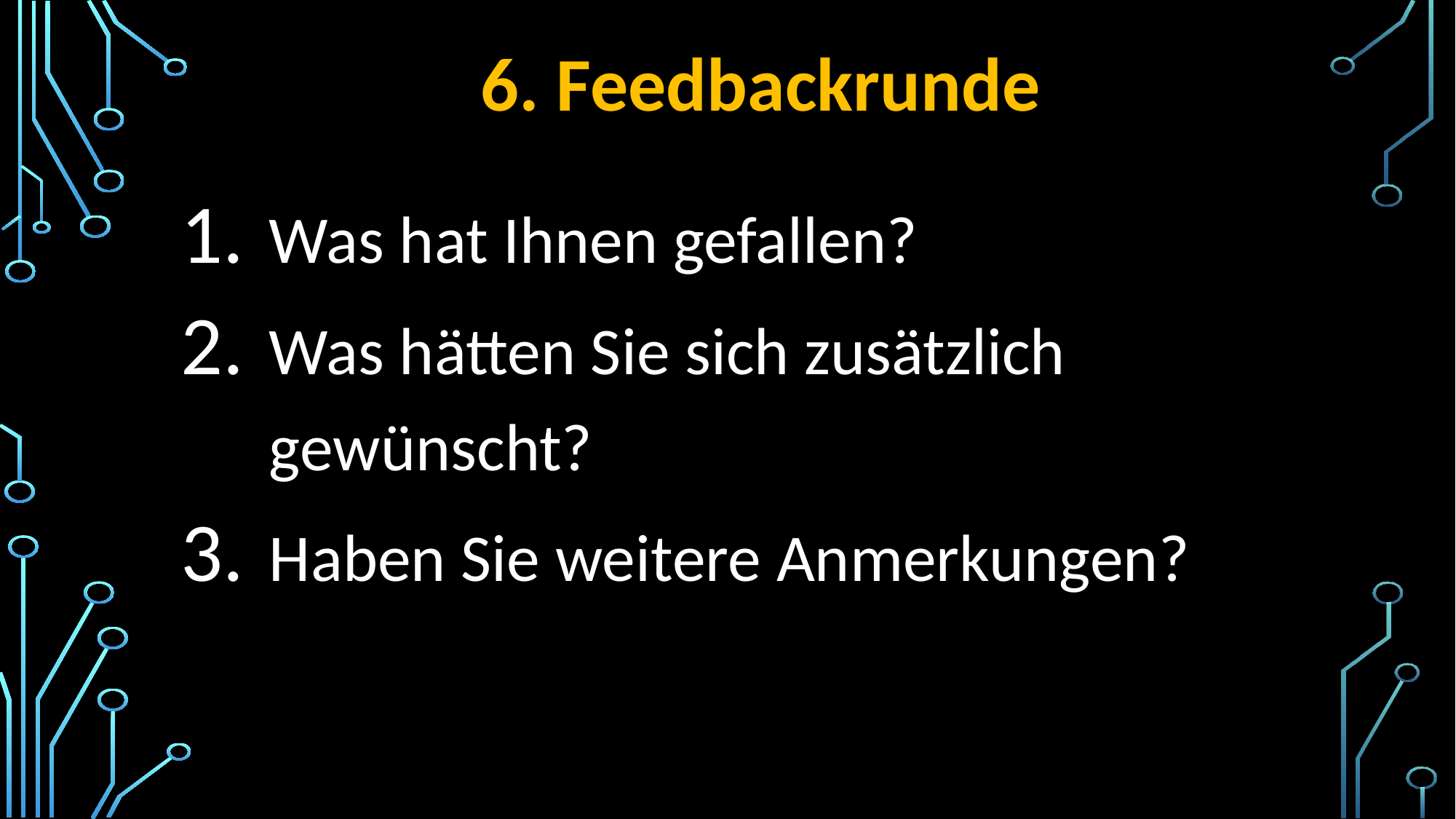

# 6. Feedbackrunde
Was hat Ihnen gefallen?
Was hätten Sie sich zusätzlich gewünscht?
Haben Sie weitere Anmerkungen?